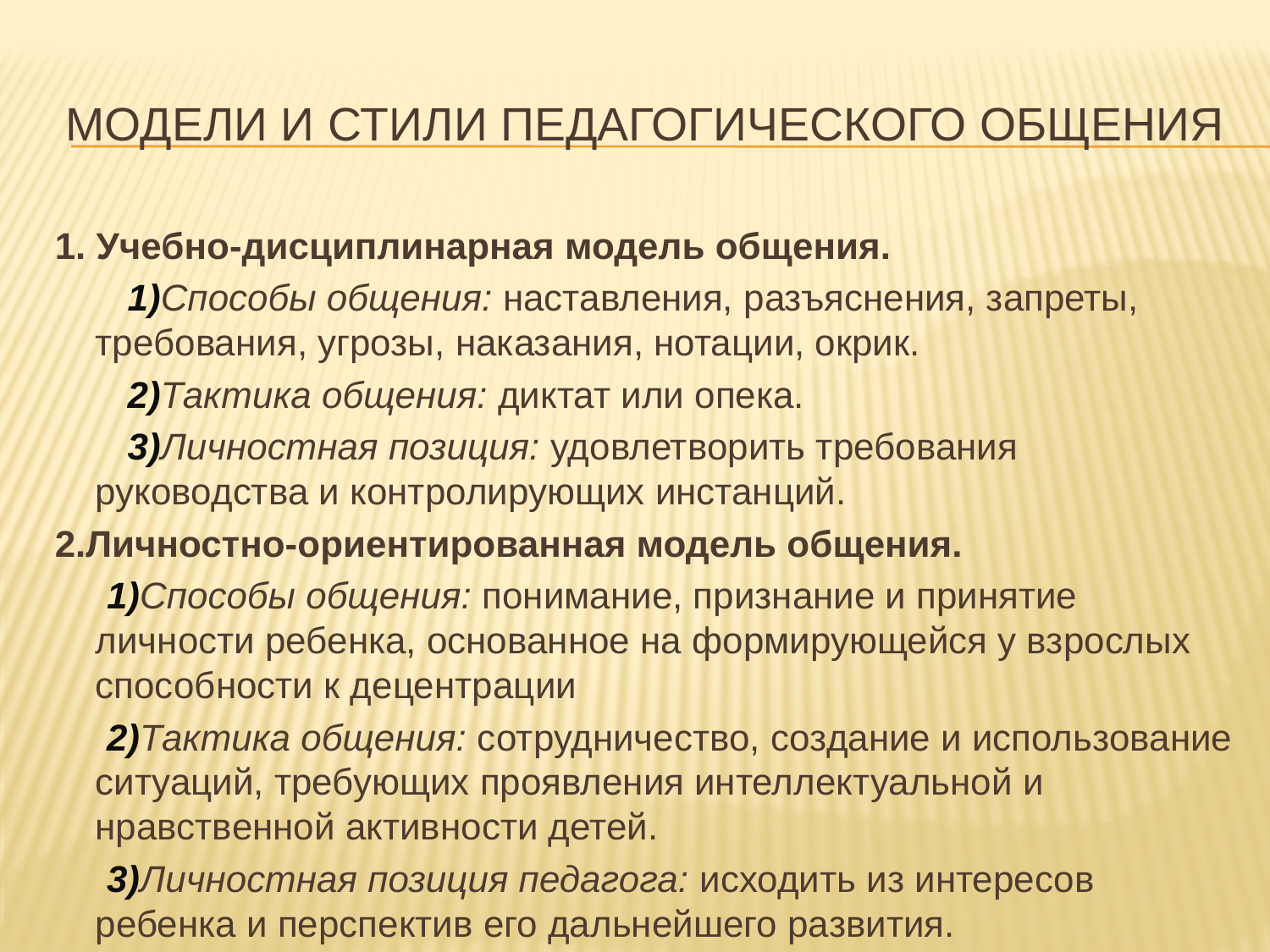

# Модели и стили педагогического общения
1. Учебно-дисциплинарная модель общения.
       1)Способы общения: наставления, разъяснения, запреты, требования, угрозы, наказания, нотации, окрик.
       2)Тактика общения: диктат или опека.
       3)Личностная позиция: удовлетворить требования руководства и контролирующих инстанций.
2.Личностно-ориентированная модель общения.
     1)Способы общения: понимание, признание и принятие личности ребенка, основанное на формирующейся у взрослых способности к децентрации
     2)Тактика общения: сотрудничество, создание и использование ситуаций, требующих проявления интеллектуальной и нравственной активности детей.
     3)Личностная позиция педагога: исходить из интересов ребенка и перспектив его дальнейшего развития.